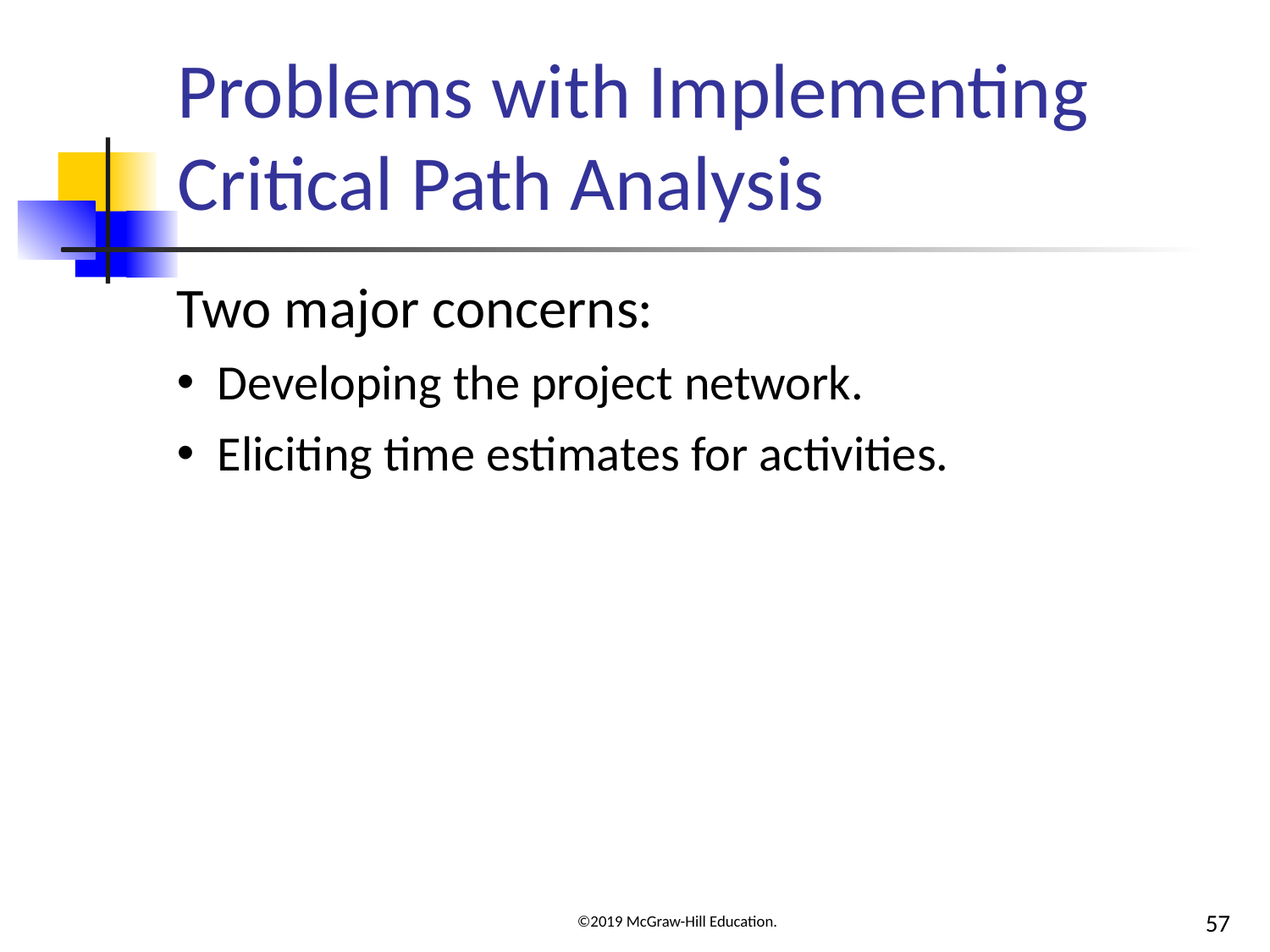

# Problems with Implementing Critical Path Analysis
Two major concerns:
Developing the project network.
Eliciting time estimates for activities.